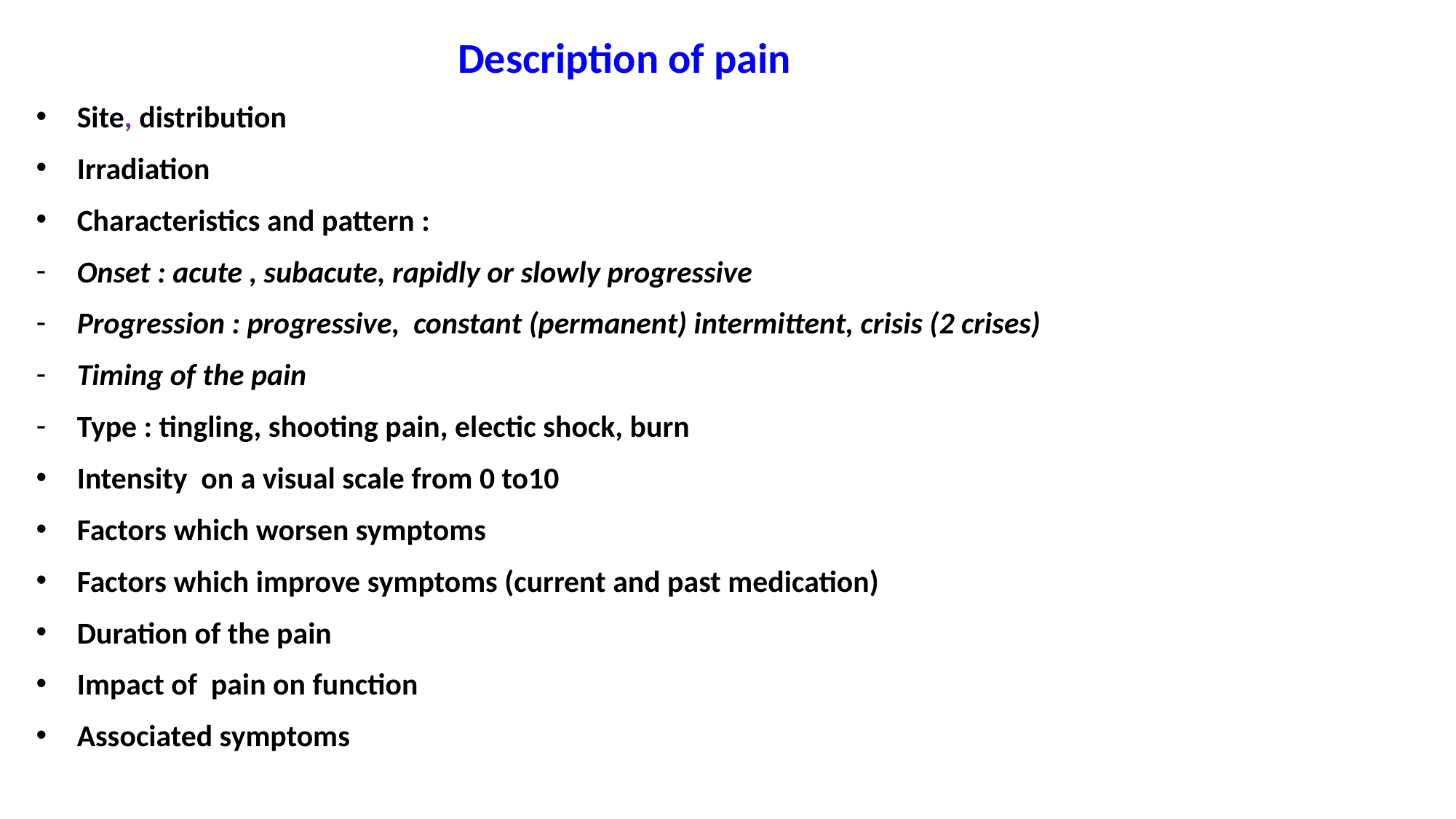

Description of pain
Site, distribution
Irradiation
Characteristics and pattern :
Onset : acute , subacute, rapidly or slowly progressive
Progression : progressive,  constant (permanent) intermittent, crisis (2 crises)
Timing of the pain
Type : tingling, shooting pain, electic shock, burn
Intensity  on a visual scale from 0 to10
Factors which worsen symptoms
Factors which improve symptoms (current and past medication)
Duration of the pain
Impact of  pain on function
Associated symptoms